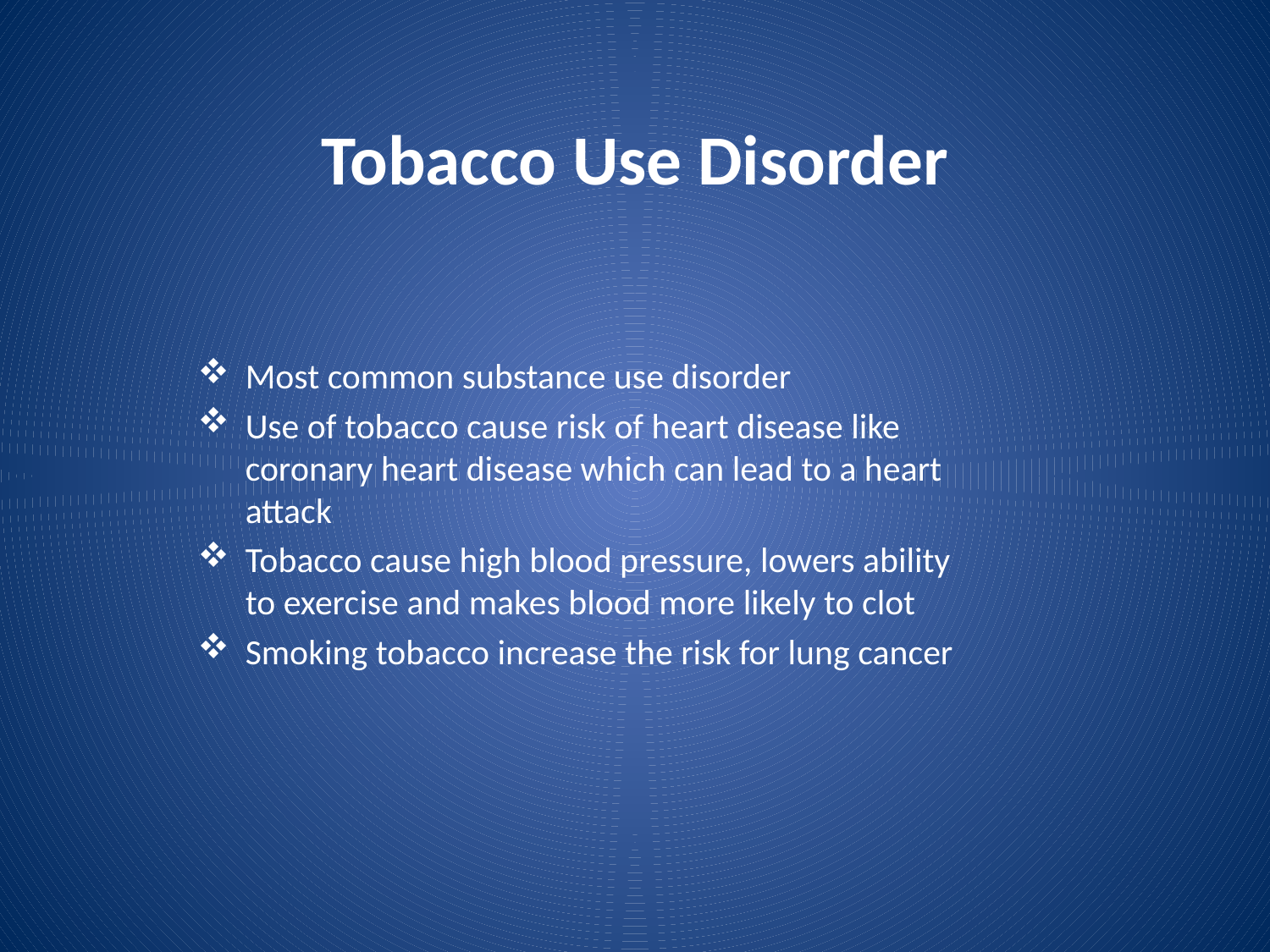

# Tobacco Use Disorder
Most common substance use disorder
Use of tobacco cause risk of heart disease like coronary heart disease which can lead to a heart attack
Tobacco cause high blood pressure, lowers ability to exercise and makes blood more likely to clot
Smoking tobacco increase the risk for lung cancer